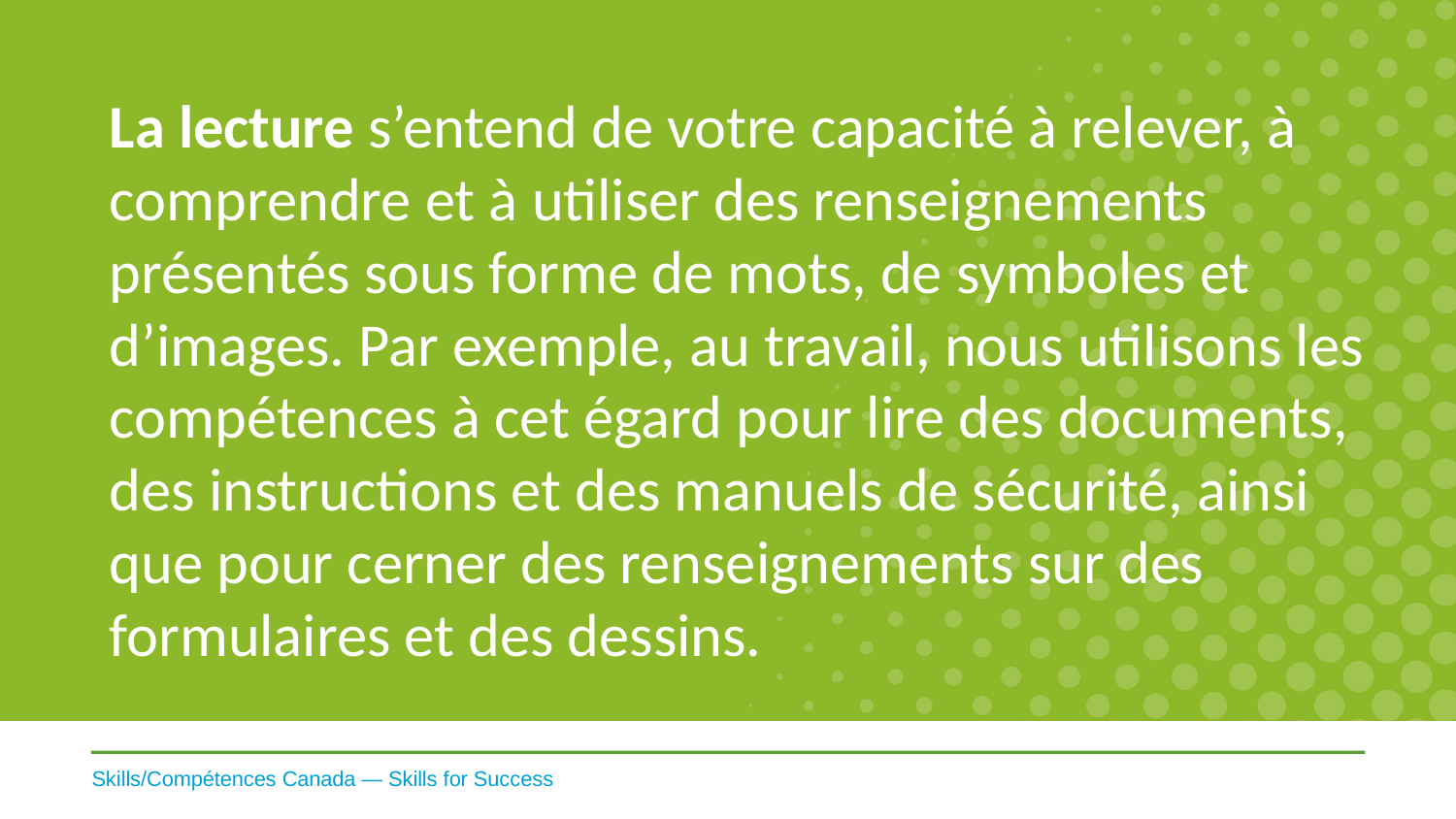

La lecture s’entend de votre capacité à relever, à comprendre et à utiliser des renseignements présentés sous forme de mots, de symboles et d’images. Par exemple, au travail, nous utilisons les compétences à cet égard pour lire des documents, des instructions et des manuels de sécurité, ainsi que pour cerner des renseignements sur des formulaires et des dessins.